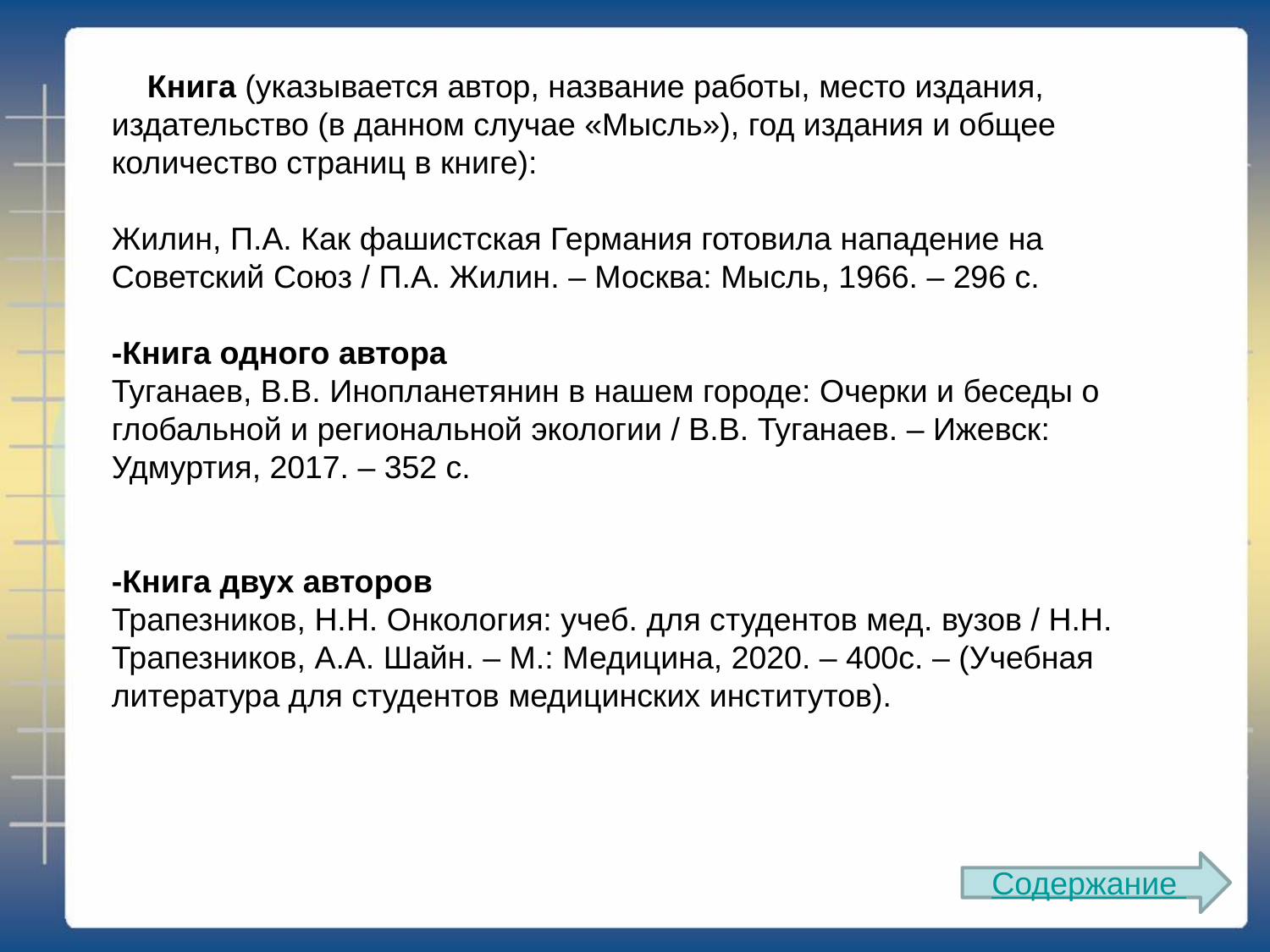

Книга (указывается автор, название работы, место издания, издательство (в данном случае «Мысль»), год издания и общее количество страниц в книге):

Жилин, П.А. Как фашистская Германия готовила нападение на Советский Союз / П.А. Жилин. – Москва: Мысль, 1966. – 296 с.

-Книга одного автора
Туганаев, В.В. Инопланетянин в нашем городе: Очерки и беседы о глобальной и региональной экологии / В.В. Туганаев. – Ижевск: Удмуртия, 2017. – 352 с.

-Книга двух авторов
Трапезников, Н.Н. Онкология: учеб. для студентов мед. вузов / Н.Н. Трапезников, А.А. Шайн. – М.: Медицина, 2020. – 400с. – (Учебная литература для студентов медицинских институтов).

Содержание